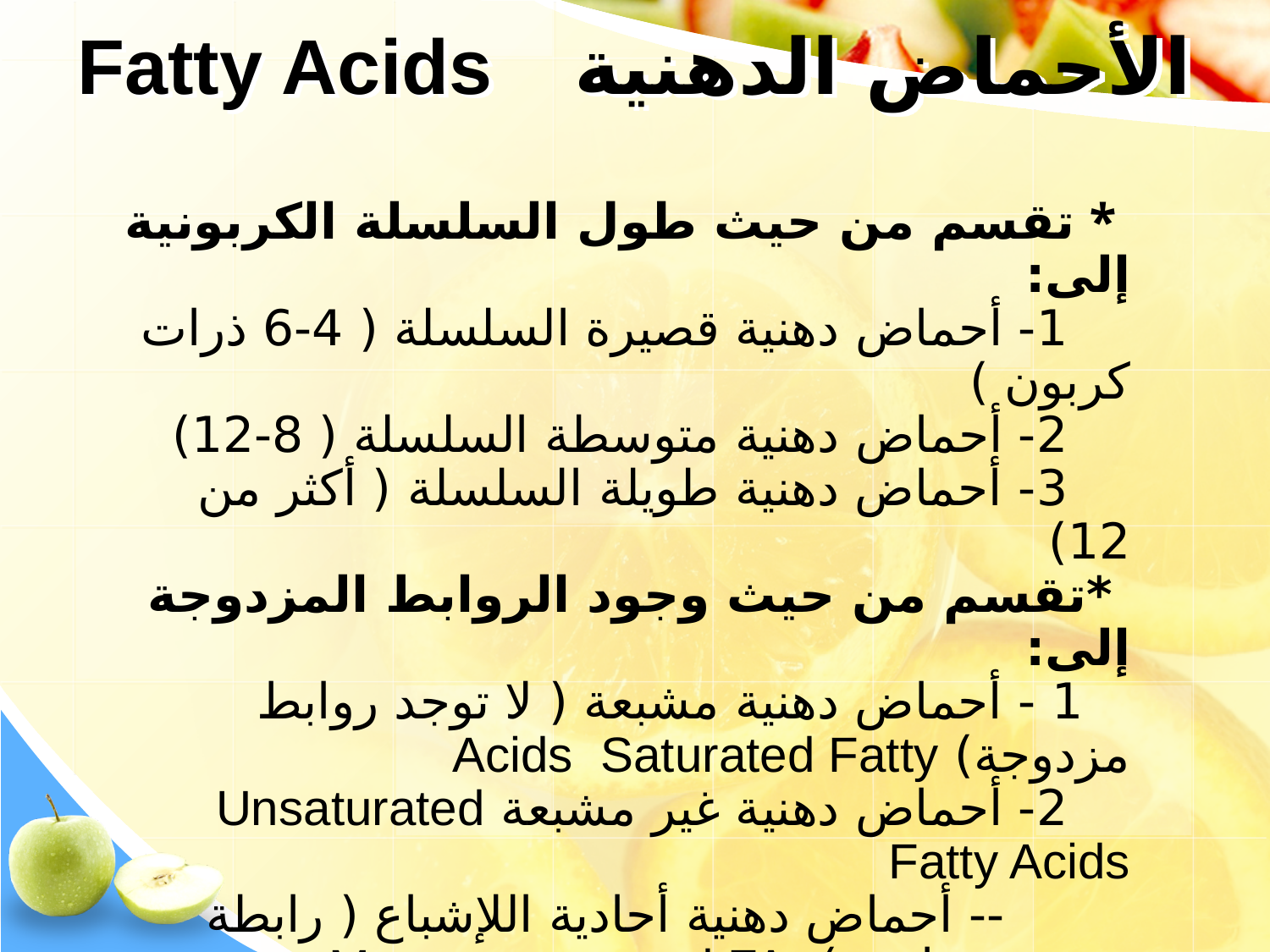

# الأحماض الدهنية   Fatty Acids
 * تقسم من حيث طول السلسلة الكربونية إلى:
    1- أحماض دهنية قصيرة السلسلة ( 4-6 ذرات كربون )
    2- أحماض دهنية متوسطة السلسلة ( 8-12)
    3- أحماض دهنية طويلة السلسلة ( أكثر من 12)
 *تقسم من حيث وجود الروابط المزدوجة إلى:
   1 - أحماض دهنية مشبعة ( لا توجد روابط مزدوجة) Acids  Saturated Fatty
    2- أحماض دهنية غير مشبعة Unsaturated Fatty Acids
        -- أحماض دهنية أحادية اللإشباع ( رابطة مزدوجة واحدة)  Monounsaturated FA
        -- أحماض دهنية عديدة اللإشباع ( أكثر من رابطة )
PUFA)          ) Poly Unsaturated Fatty Acids